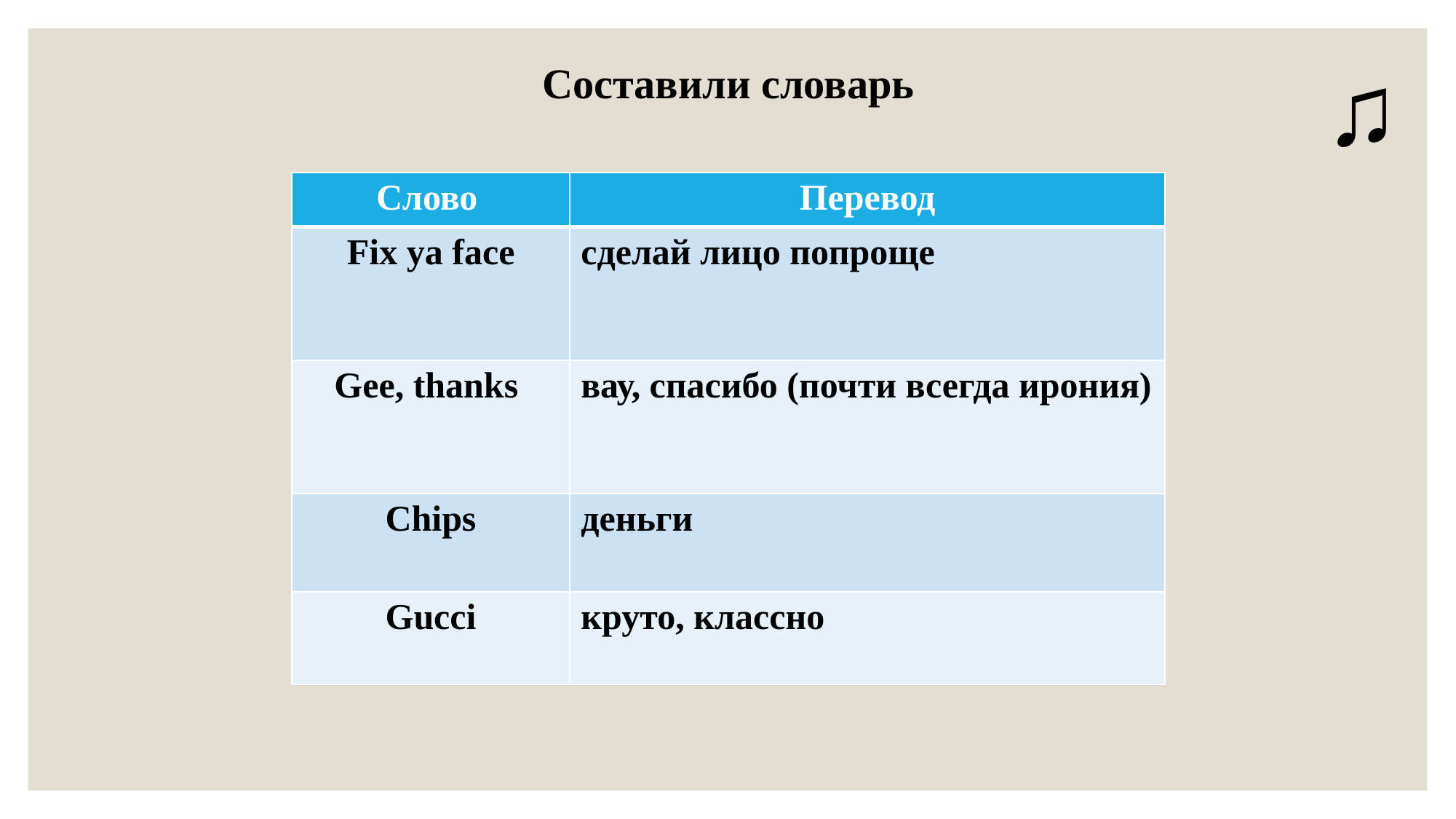

♫
Составили словарь
| Слово | Перевод |
| --- | --- |
| Fix ya face | сделай лицо попроще |
| Gee, thanks | вау, спасибо (почти всегда ирония) |
| Chips | деньги |
| Gucci | круто, классно |